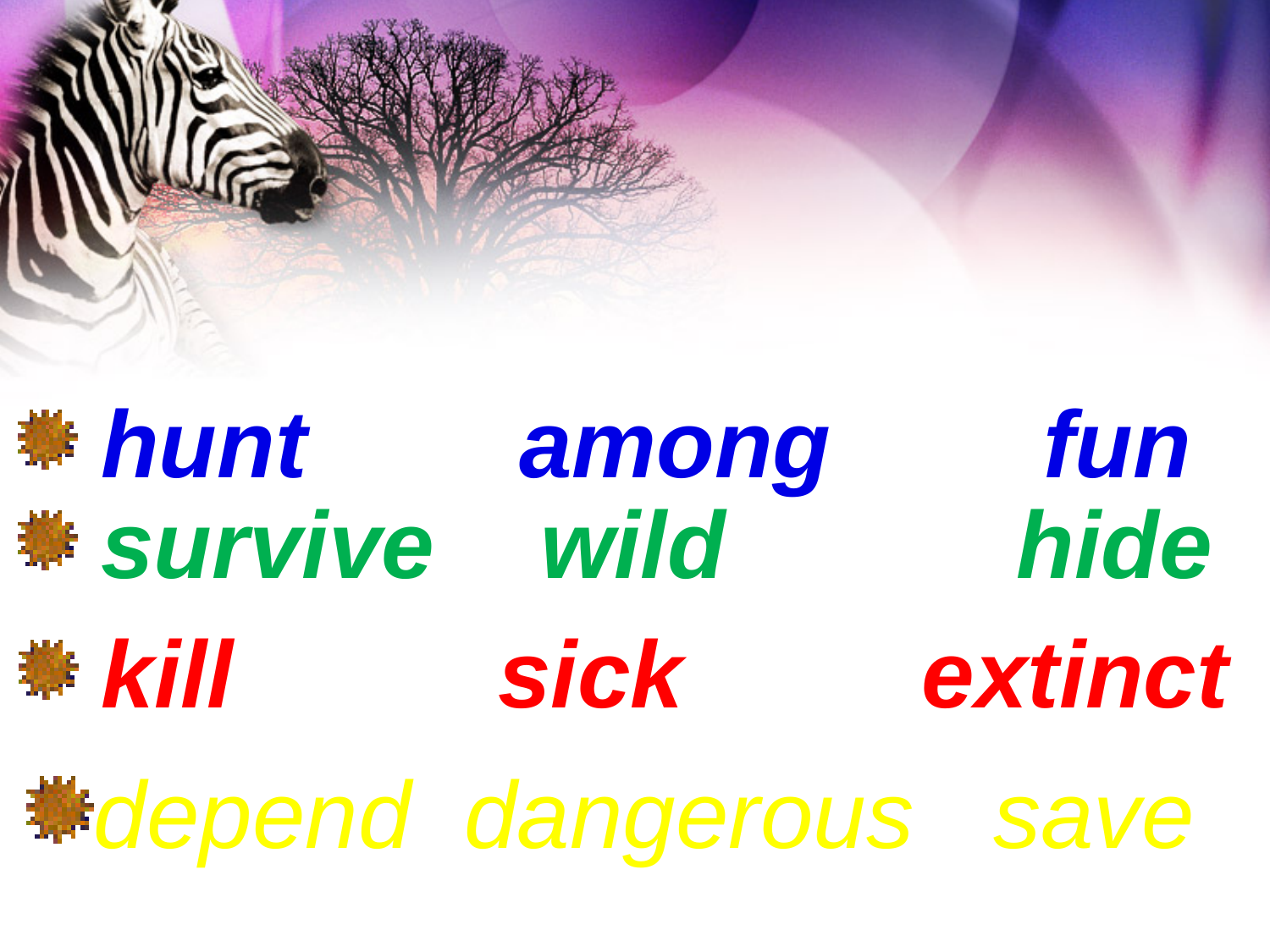

hunt        among        fun
 survive    wild           hide
 kill          sick         extinct
depend  dangerous   save